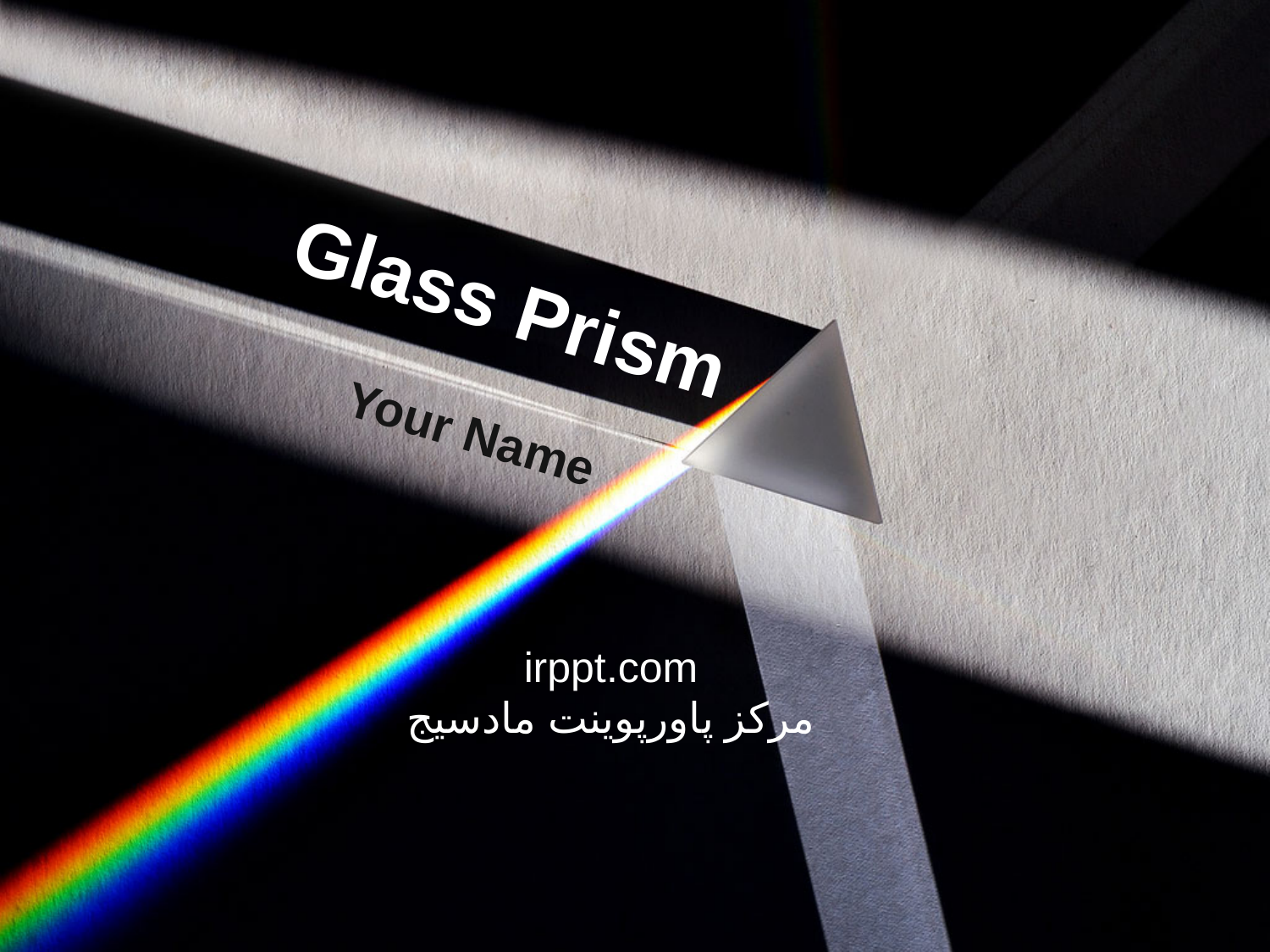

Glass Prism
Your Name
irppt.com
مرکز پاورپوینت مادسیج